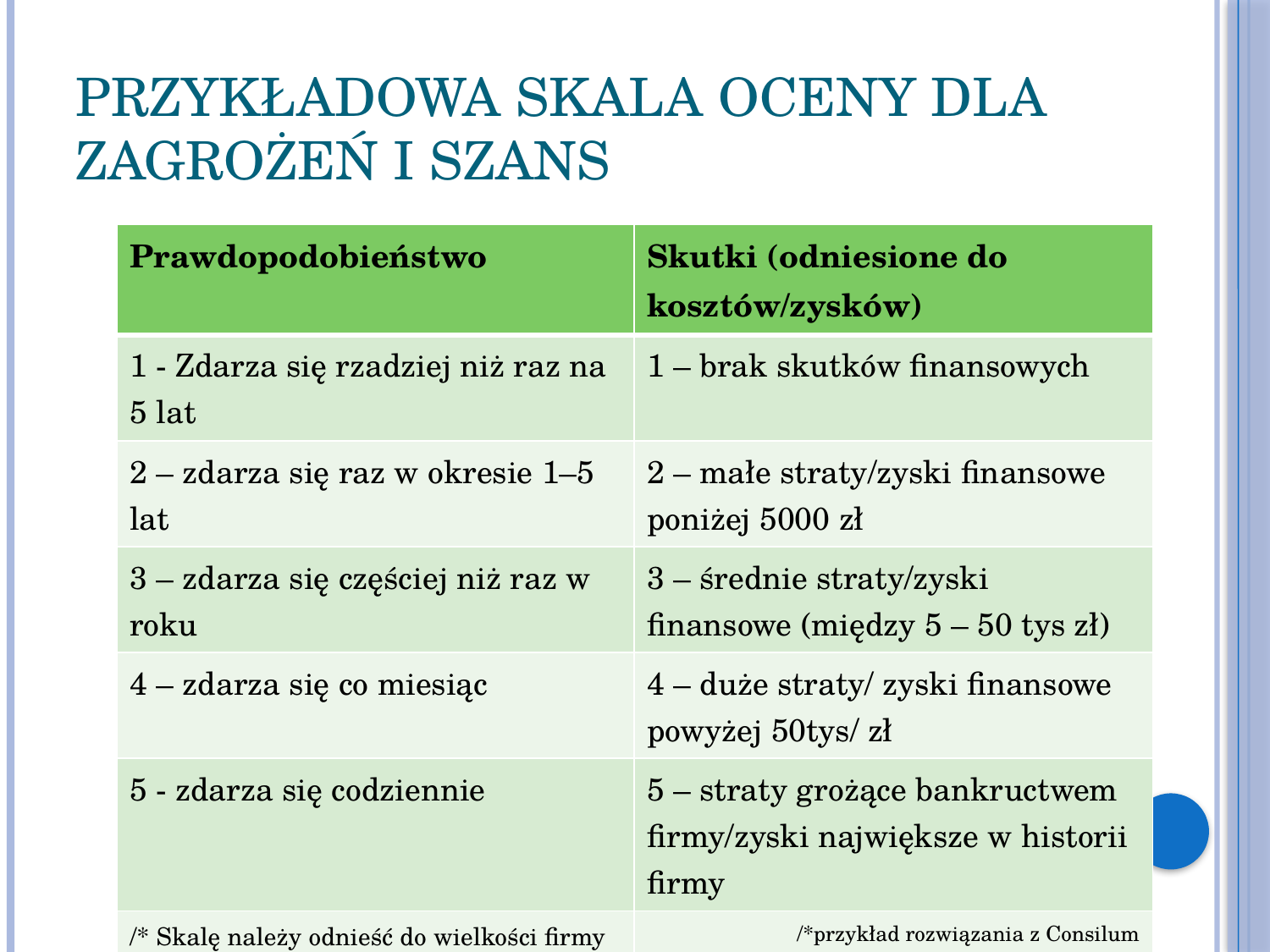

# przykładowa skala oceny dla zagrożeń i szans
| Prawdopodobieństwo | Skutki (odniesione do kosztów/zysków) |
| --- | --- |
| 1 - Zdarza się rzadziej niż raz na 5 lat | 1 – brak skutków finansowych |
| 2 – zdarza się raz w okresie 1–5 lat | 2 – małe straty/zyski finansowe poniżej 5000 zł |
| 3 – zdarza się częściej niż raz w roku | 3 – średnie straty/zyski finansowe (między 5 – 50 tys zł) |
| 4 – zdarza się co miesiąc | 4 – duże straty/ zyski finansowe powyżej 50tys/ zł |
| 5 - zdarza się codziennie | 5 – straty grożące bankructwem firmy/zyski największe w historii firmy |
| /\* Skalę należy odnieść do wielkości firmy | /\*przykład rozwiązania z Consilum |